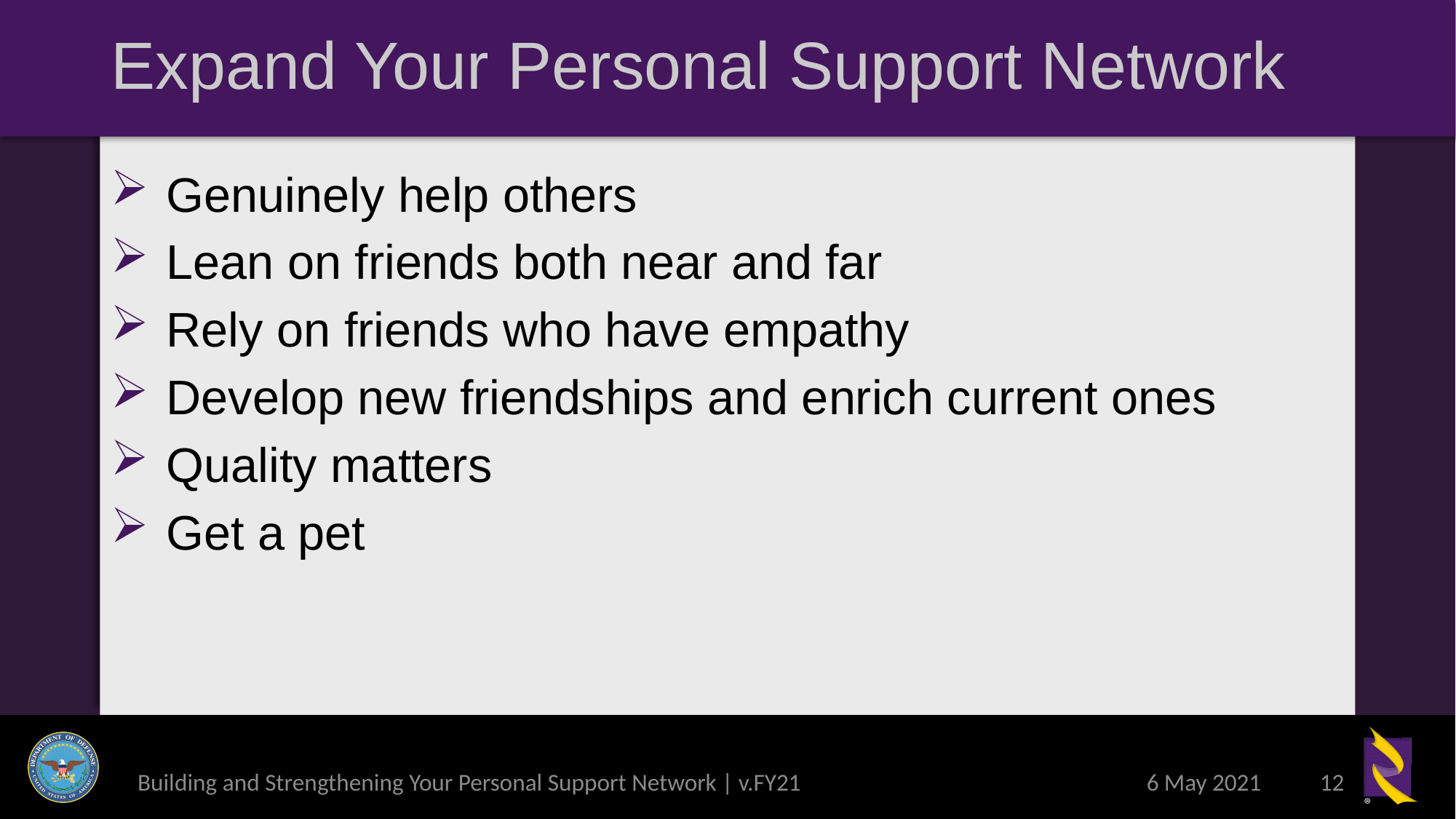

# Expand Your Personal Support Network
Genuinely help others
Lean on friends both near and far
Rely on friends who have empathy
Develop new friendships and enrich current ones
Quality matters
Get a pet

Building and Strengthening Your Personal Support Network | v.FY21
6 May 2021
12